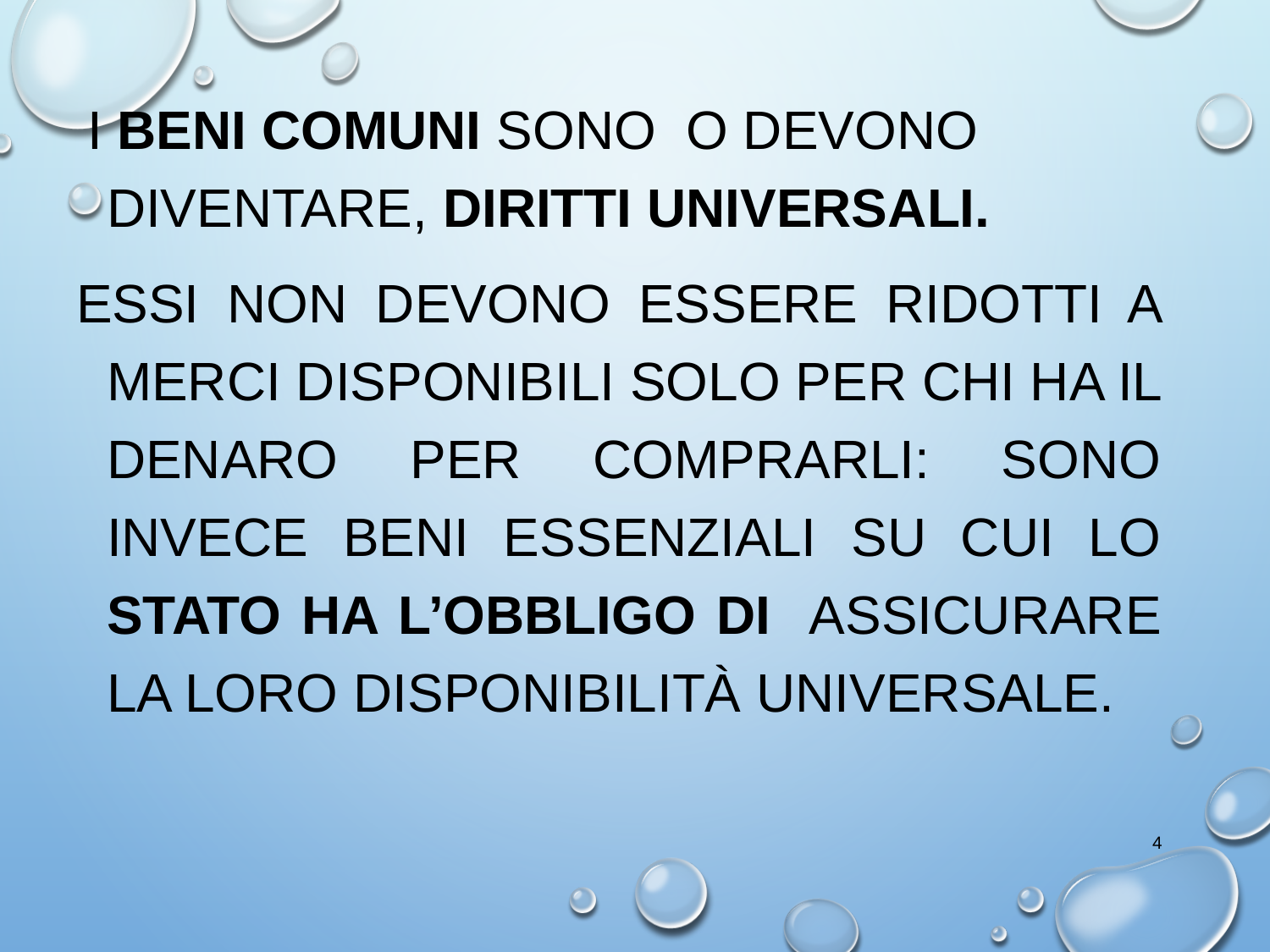

i beni comuni sono  o devono diventare, diritti universali.
ESSI non devono essere ridotti a merci disponibili solo per chi ha il denaro per comprarli: sono invece beni essenziali su cui lo Stato HA L’OBBLIGO DI  assicurare la loro disponibilità universale.
4